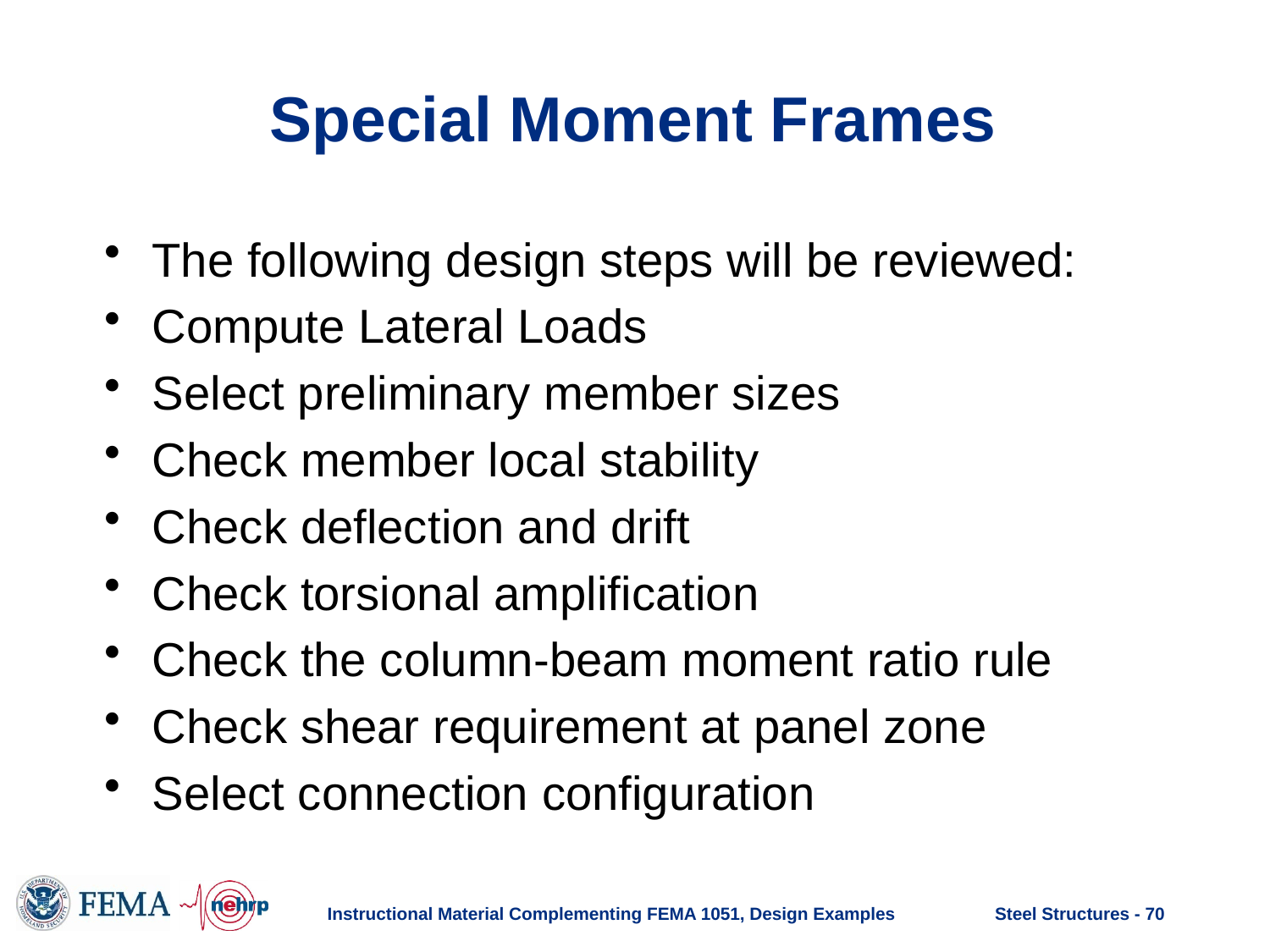

# Special Moment Frames
The following design steps will be reviewed:
Compute Lateral Loads
Select preliminary member sizes
Check member local stability
Check deflection and drift
Check torsional amplification
Check the column-beam moment ratio rule
Check shear requirement at panel zone
Select connection configuration
Instructional Material Complementing FEMA 1051, Design Examples
Steel Structures - 70